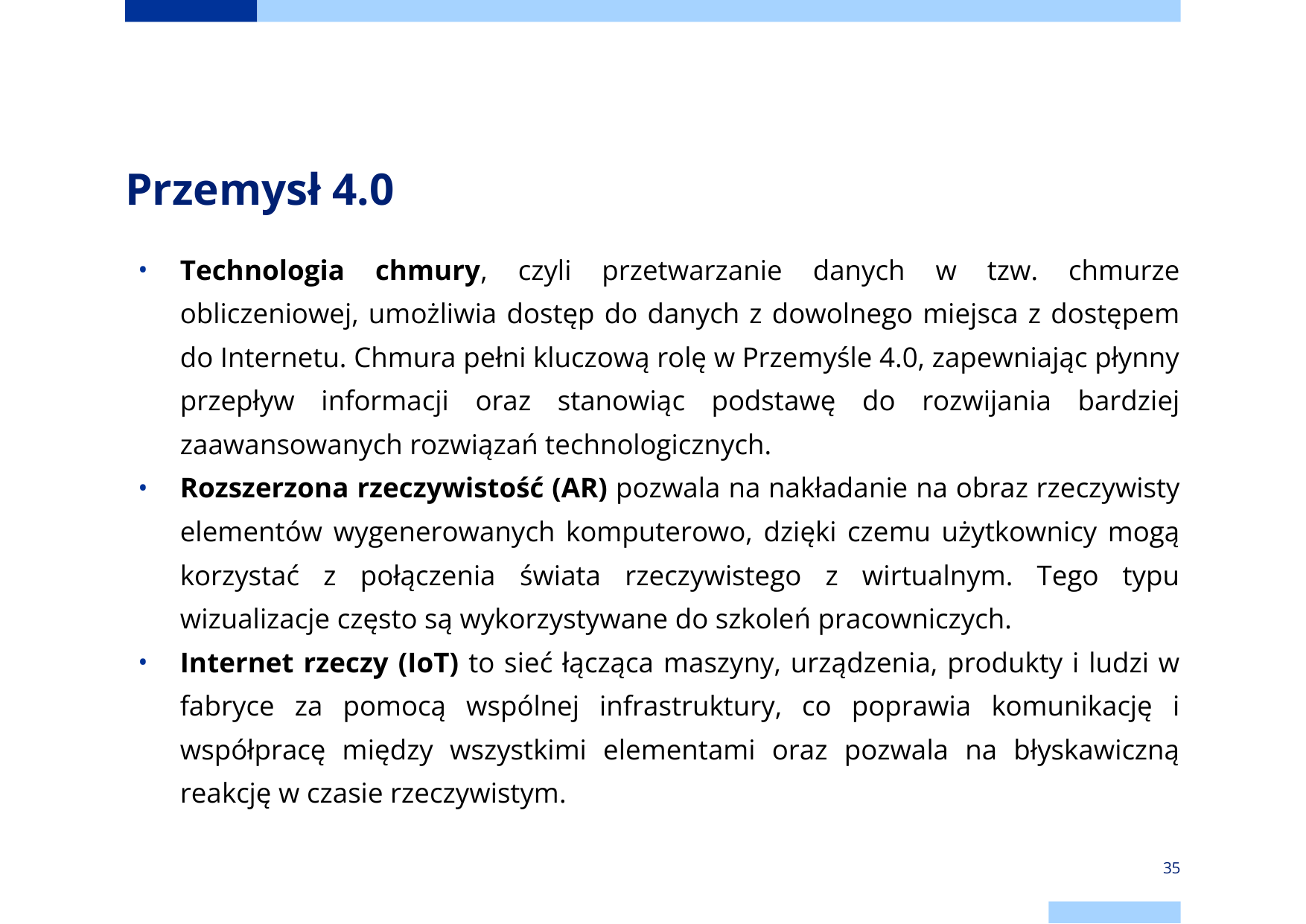

# Przemysł 4.0
Technologia chmury, czyli przetwarzanie danych w tzw. chmurze obliczeniowej, umożliwia dostęp do danych z dowolnego miejsca z dostępem do Internetu. Chmura pełni kluczową rolę w Przemyśle 4.0, zapewniając płynny przepływ informacji oraz stanowiąc podstawę do rozwijania bardziej zaawansowanych rozwiązań technologicznych.
Rozszerzona rzeczywistość (AR) pozwala na nakładanie na obraz rzeczywisty elementów wygenerowanych komputerowo, dzięki czemu użytkownicy mogą korzystać z połączenia świata rzeczywistego z wirtualnym. Tego typu wizualizacje często są wykorzystywane do szkoleń pracowniczych.
Internet rzeczy (IoT) to sieć łącząca maszyny, urządzenia, produkty i ludzi w fabryce za pomocą wspólnej infrastruktury, co poprawia komunikację i współpracę między wszystkimi elementami oraz pozwala na błyskawiczną reakcję w czasie rzeczywistym.
35